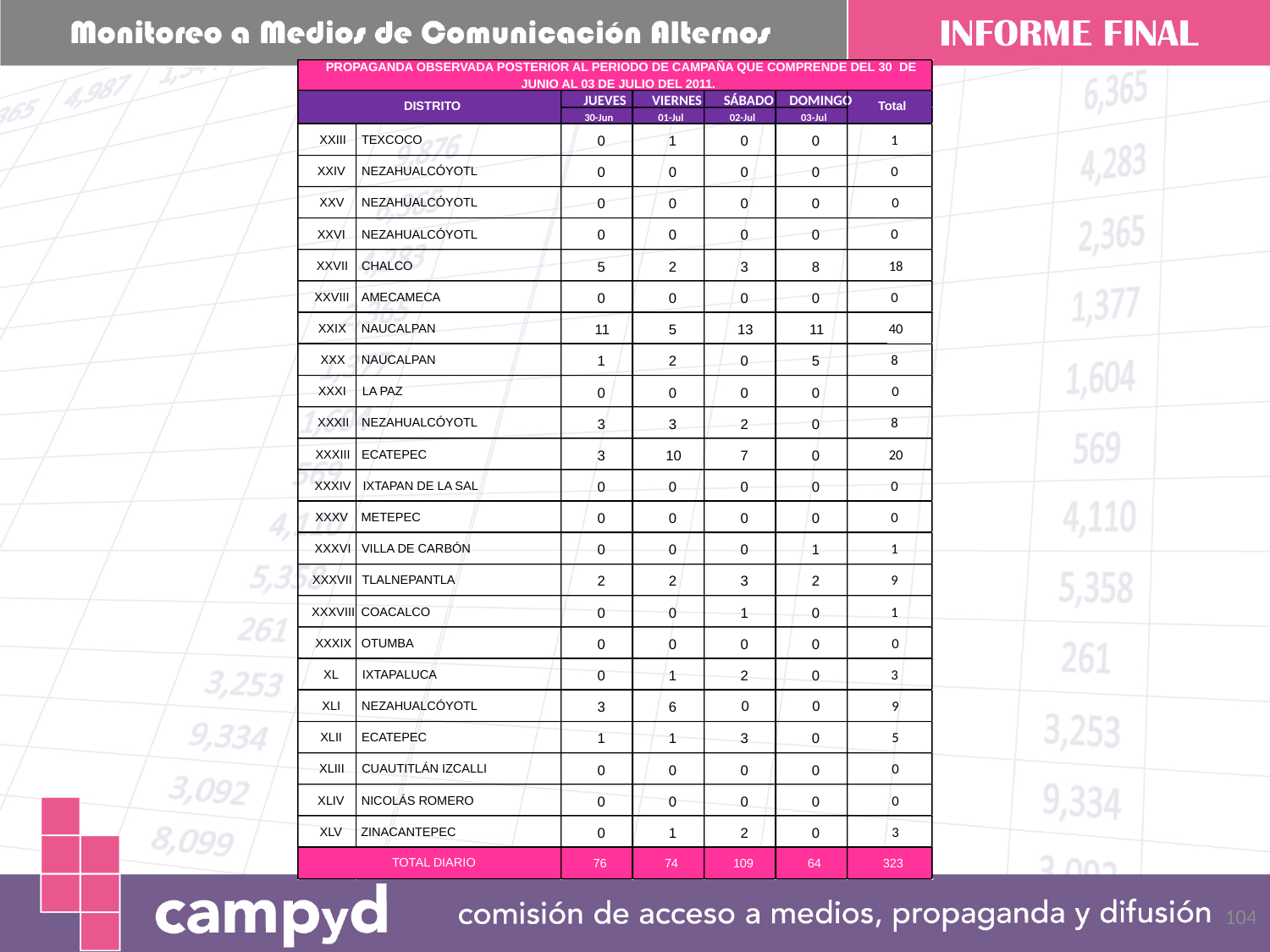

PROPAGANDA OBSERVADA POSTERIOR AL PERIODO DE CAMPAÑA QUE COMPRENDE DEL

30
DE

JUNIO AL 03 DE JULIO DEL 2011.

JUEVES
VIERNES
SÁBADO
DOMINGO
DISTRITO
Total

30-Jun
01-Jul
02-Jul
03-Jul

1
XXIII
TEXCOCO
0
1
0
0

0
XXIV
NEZAHUALCÓYOTL
0
0
0
0
0
XXV
NEZAHUALCÓYOTL
0
0
0
0
0
XXVI
NEZAHUALCÓYOTL
0
0
0
0
18
XXVII
CHALCO
5
2
3
8
0
XXVIII
AMECAMECA
0
0
0
0
40
XXIX
NAUCALPAN
11
5
13
11
8
XXX
NAUCALPAN
1
2
0
5
0
XXXI
LA PAZ
0
0
0
0
8
XXXII
NEZAHUALCÓYOTL
3
3
2
0
20
XXXIII
ECATEPEC
3
10
7
0
0
XXXIV
IXTAPAN DE LA SAL
0
0
0
0
0
XXXV
METEPEC
0
0
0
0
1
XXXVI
VILLA DE CARBÓN
0
0
0
1
9
XXXVII
TLALNEPANTLA
2
2
3
2
1
XXXVIII
COACALCO
0
0
1
0
0
XXXIX
OTUMBA
0
0
0
0
3
XL
IXTAPALUCA
0
1
2
0
9
XLI
NEZAHUALCÓYOTL
3
6
5
XLII
ECATEPEC
1
1
3
0
0
XLIII
CUAUTITLÁN IZCALLI
0
0
0
0
0
XLIV
NICOLÁS ROMERO
0
0
0
0
3
XLV
ZINACANTEPEC
0
1
2
0

TOTAL DIARIO
76
74
109
64
323

0
0
104